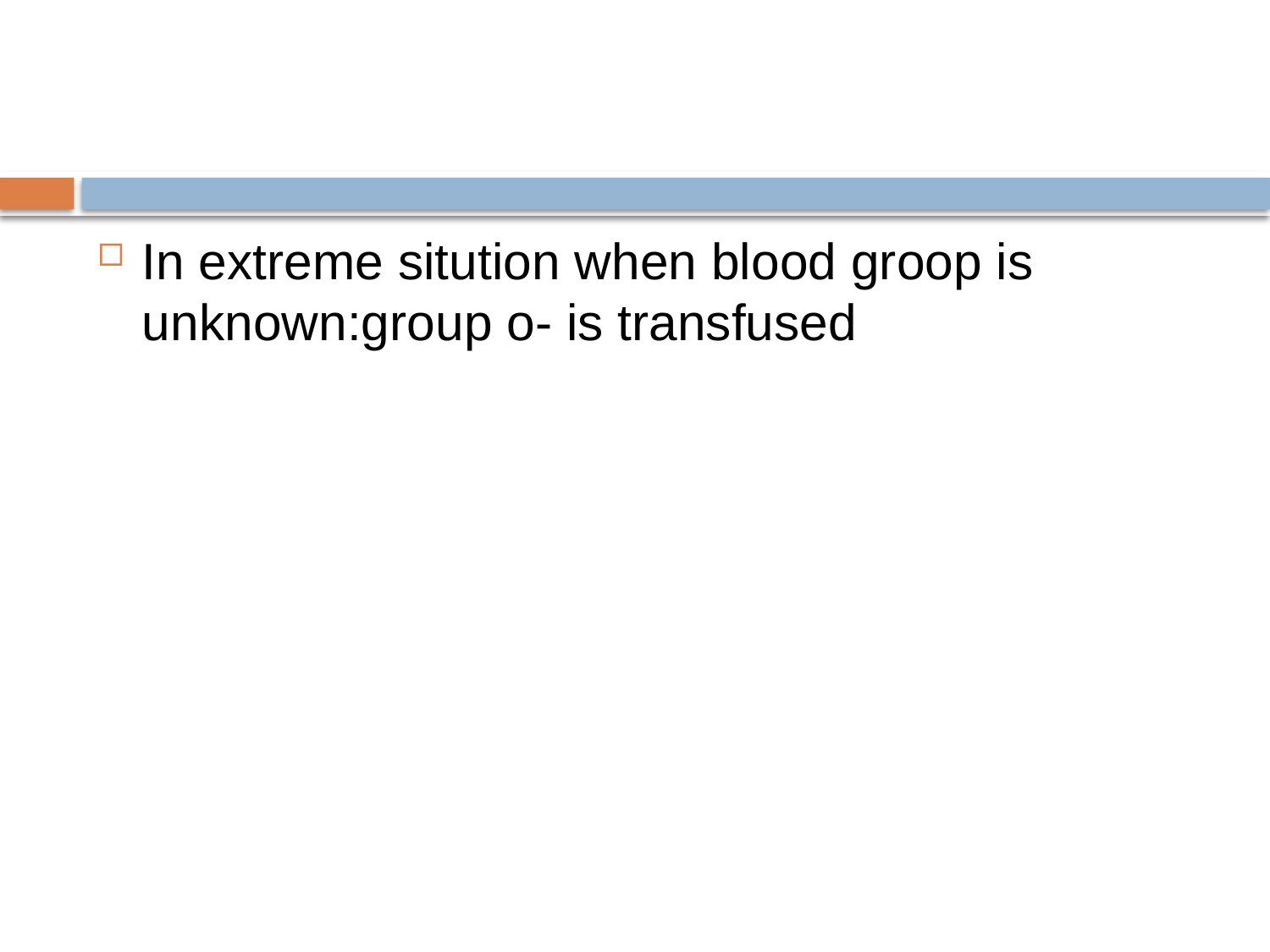

#
In extreme sitution when blood groop is unknown:group o- is transfused